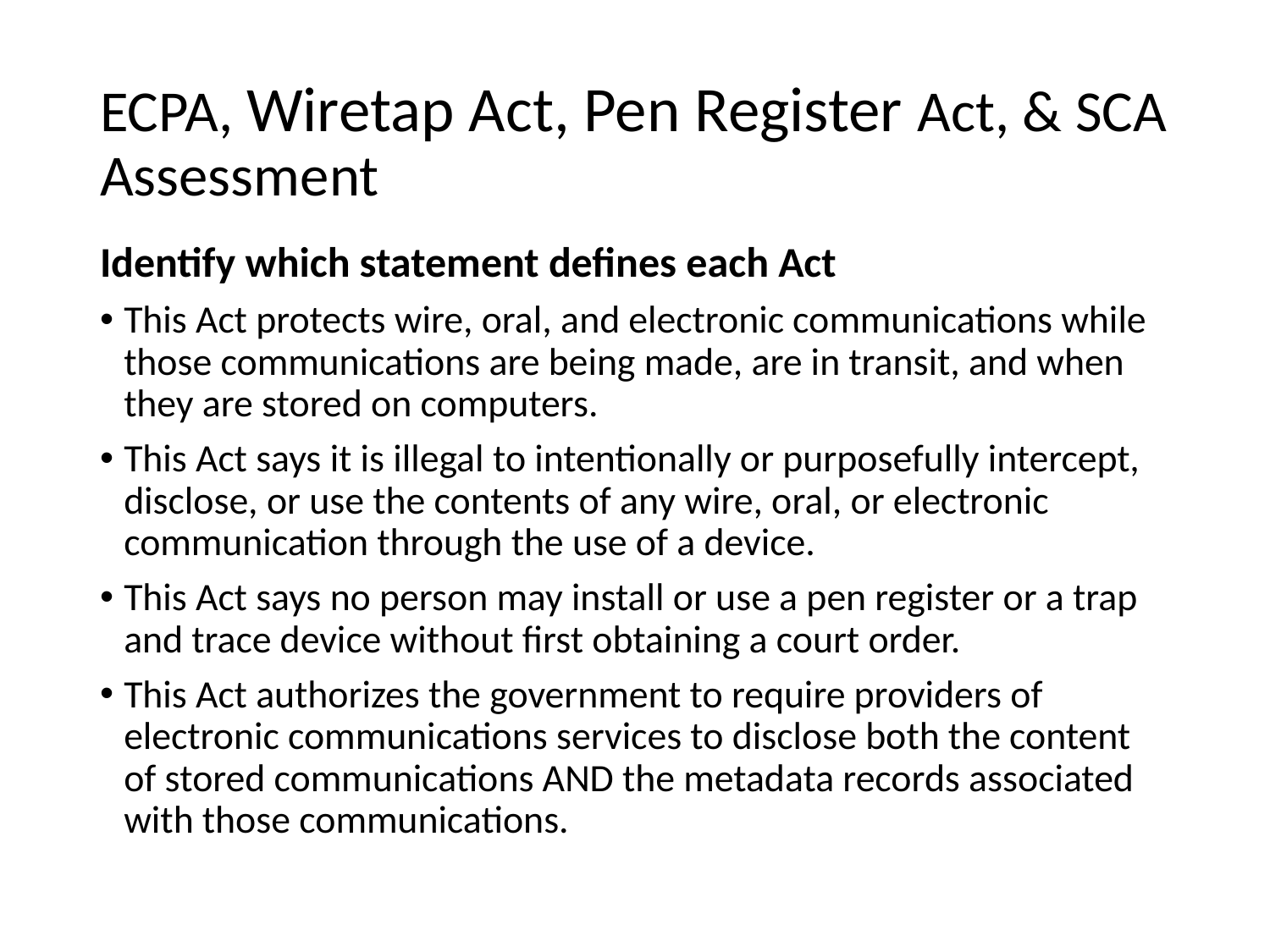

# ECPA, Wiretap Act, Pen Register Act, & SCA Assessment
Identify which statement defines each Act
This Act protects wire, oral, and electronic communications while those communications are being made, are in transit, and when they are stored on computers.
This Act says it is illegal to intentionally or purposefully intercept, disclose, or use the contents of any wire, oral, or electronic communication through the use of a device.
This Act says no person may install or use a pen register or a trap and trace device without first obtaining a court order.
This Act authorizes the government to require providers of electronic communications services to disclose both the content of stored communications AND the metadata records associated with those communications.